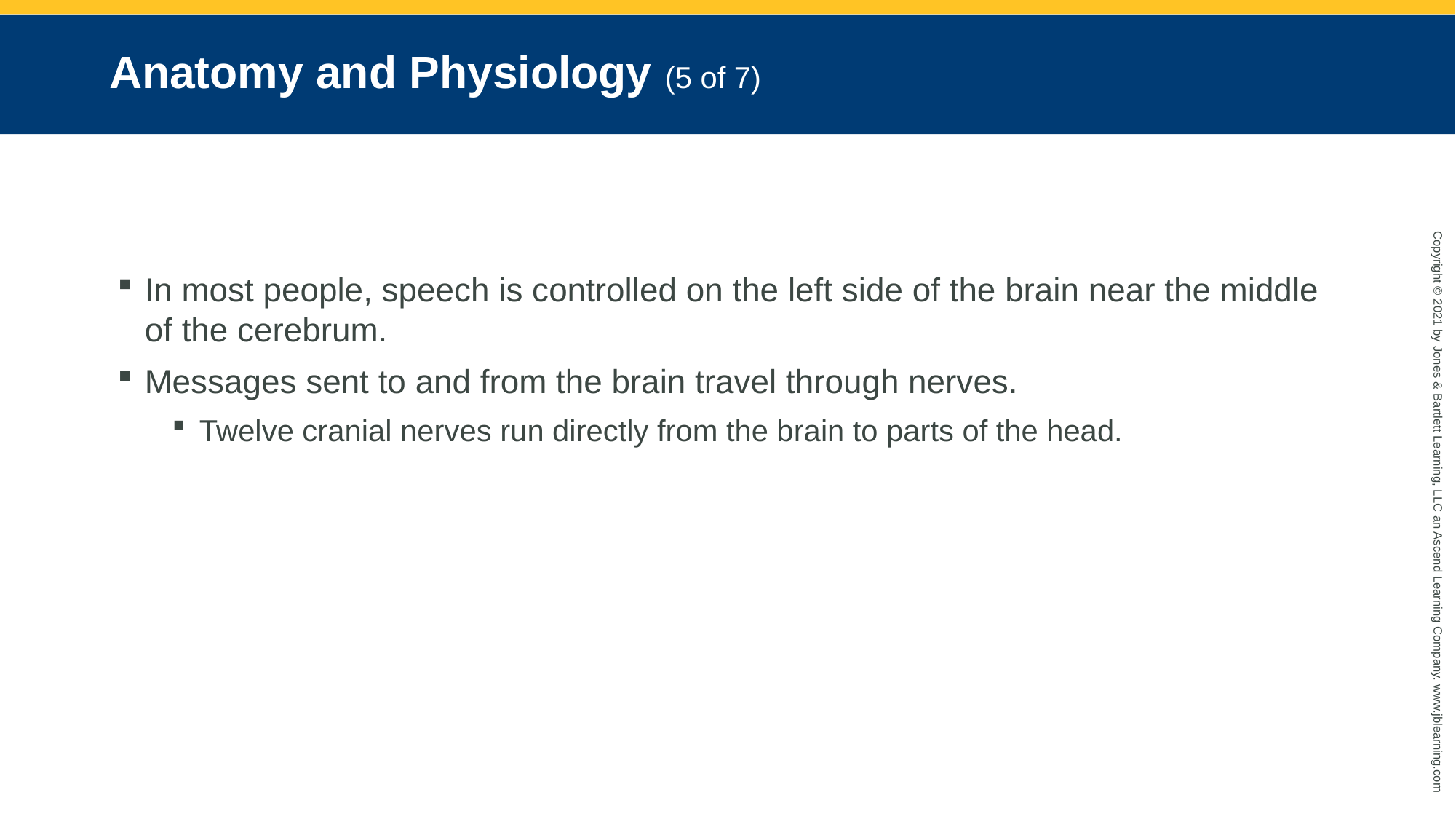

# Anatomy and Physiology (5 of 7)
In most people, speech is controlled on the left side of the brain near the middle of the cerebrum.
Messages sent to and from the brain travel through nerves.
Twelve cranial nerves run directly from the brain to parts of the head.